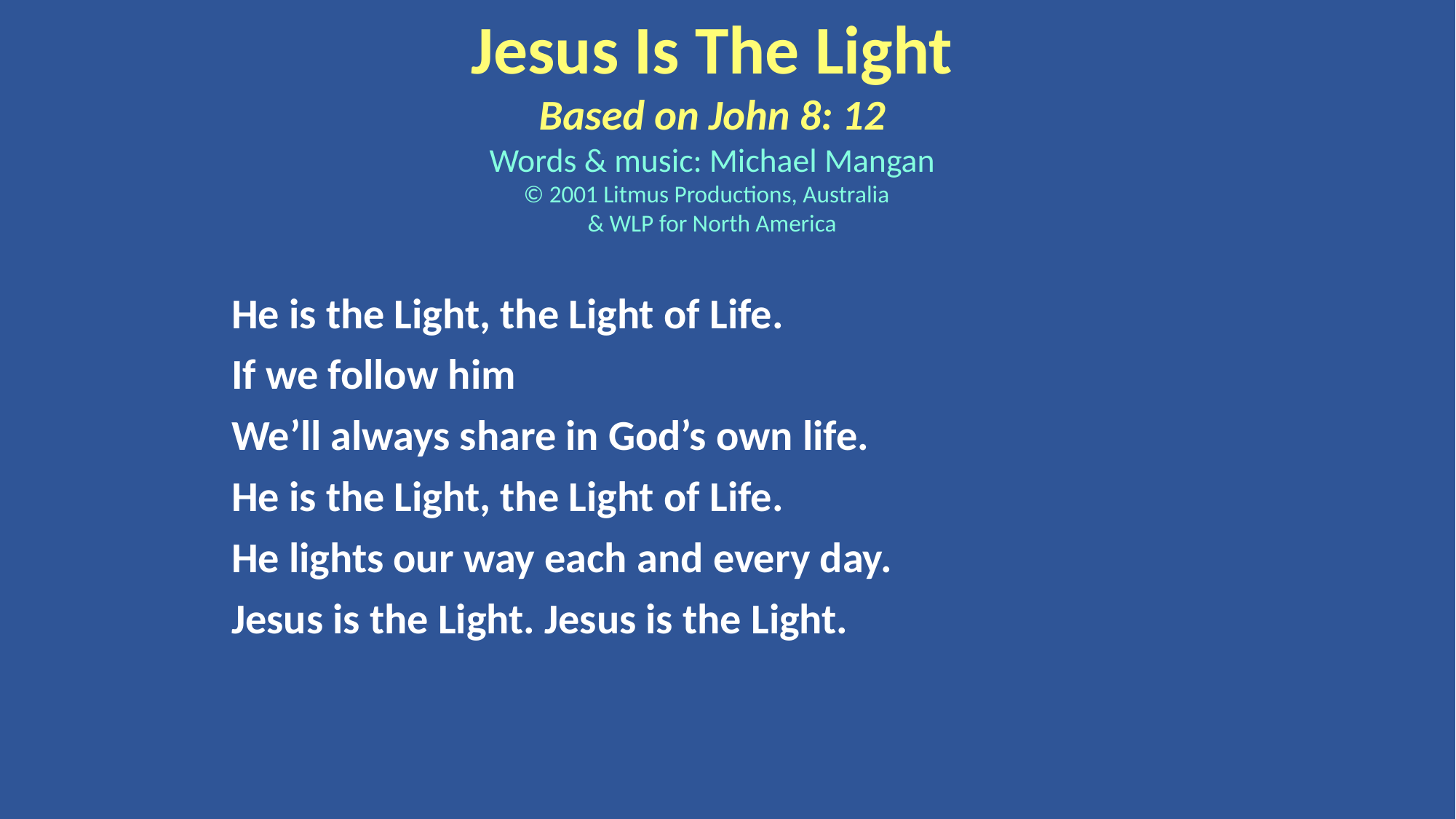

Jesus Is The Light
Based on John 8: 12
Words & music: Michael Mangan
© 2001 Litmus Productions, Australia
& WLP for North America
He is the Light, the Light of Life.
If we follow him
We’ll always share in God’s own life.
He is the Light, the Light of Life.
He lights our way each and every day.
Jesus is the Light. Jesus is the Light.